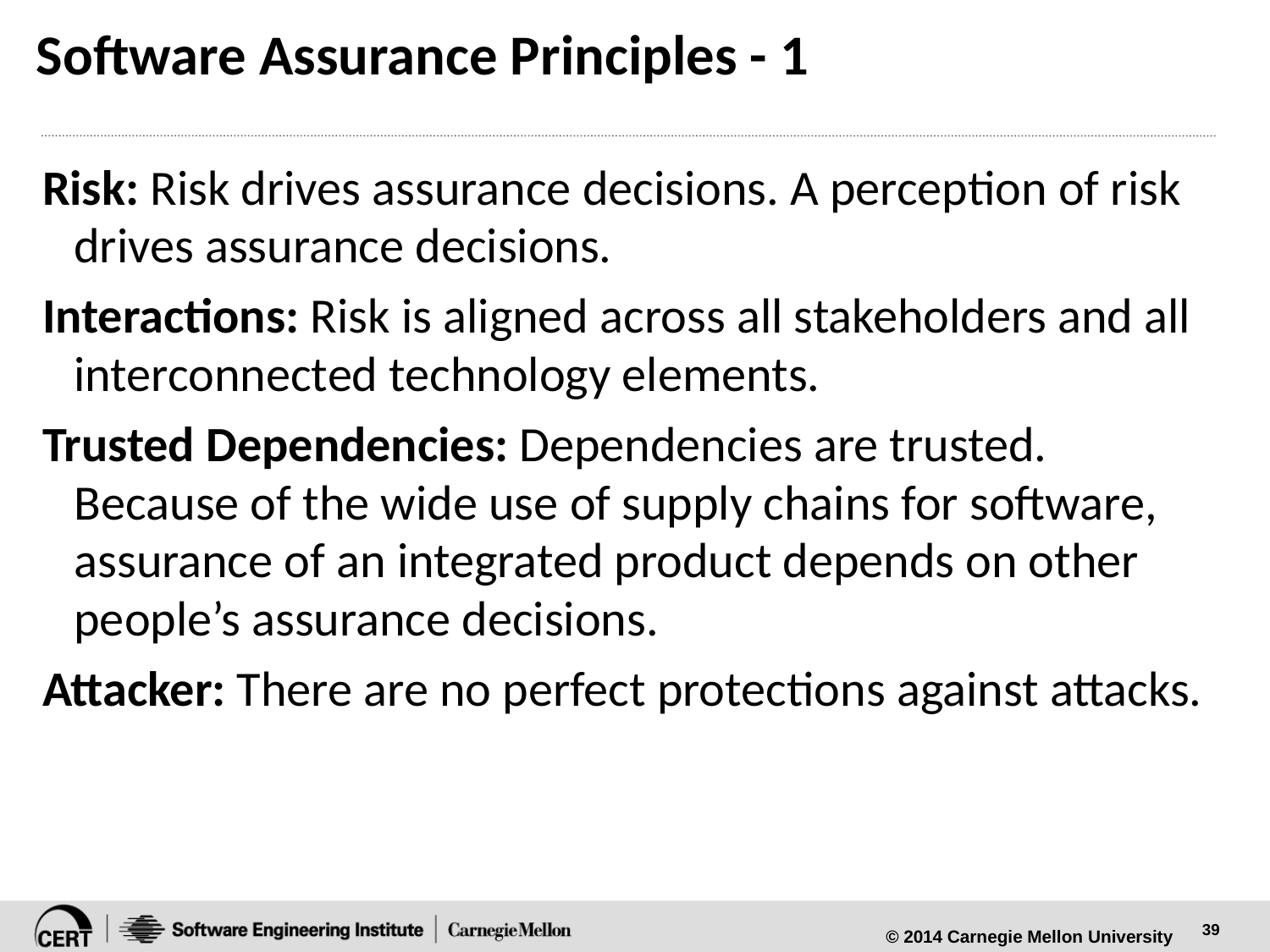

# Software Assurance Principles - 1
Risk: Risk drives assurance decisions. A perception of risk drives assurance decisions.
Interactions: Risk is aligned across all stakeholders and all interconnected technology elements.
Trusted Dependencies: Dependencies are trusted. Because of the wide use of supply chains for software, assurance of an integrated product depends on other people’s assurance decisions.
Attacker: There are no perfect protections against attacks.